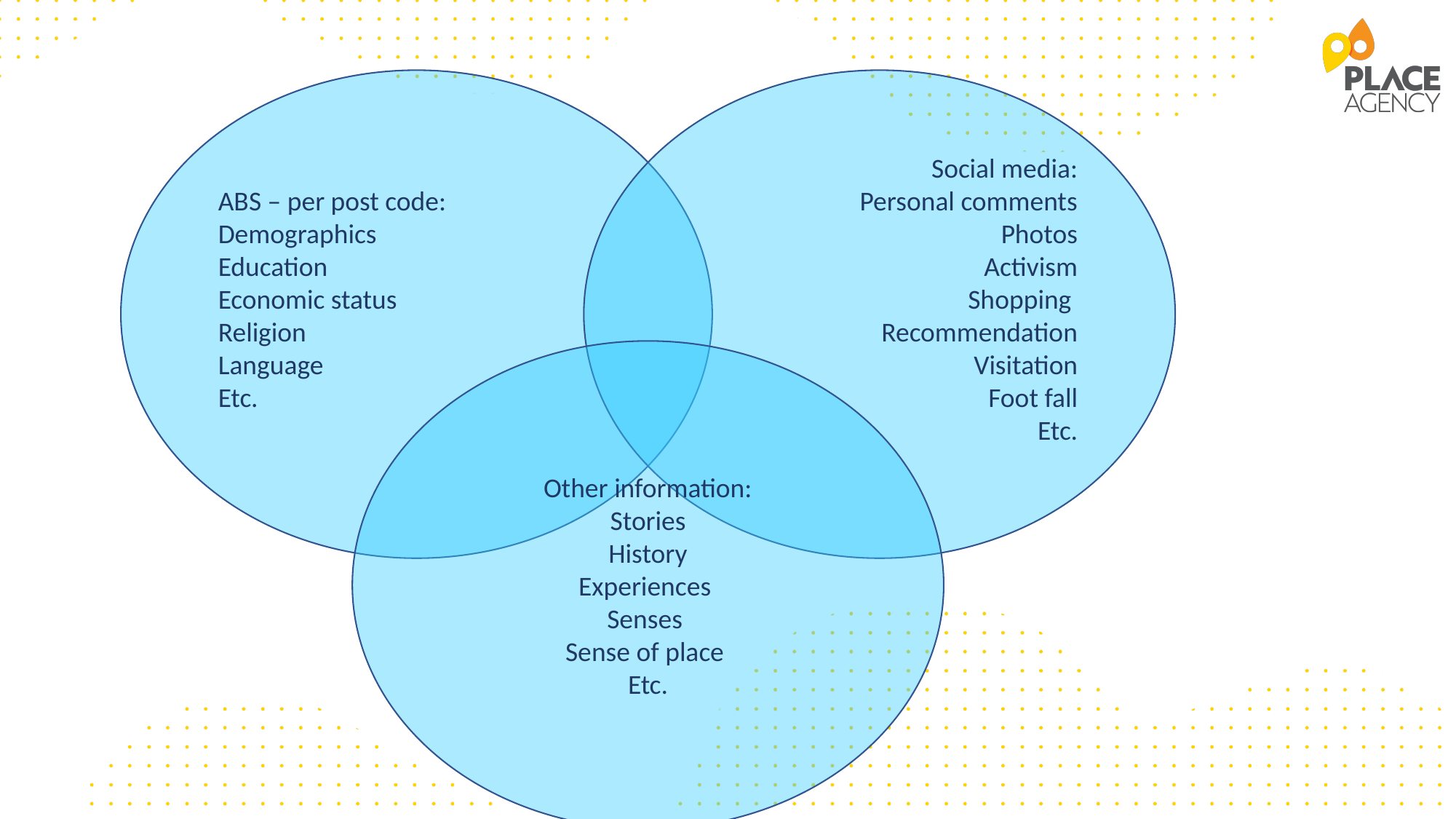

ABS – per post code:
Demographics
Education
Economic status
Religion
Language
Etc.

Social media:
Personal comments
Photos
Activism
Shopping
Recommendation
Visitation
Foot fall
Etc.

Other information:
Stories
History
Experiences
Senses
Sense of place
Etc.